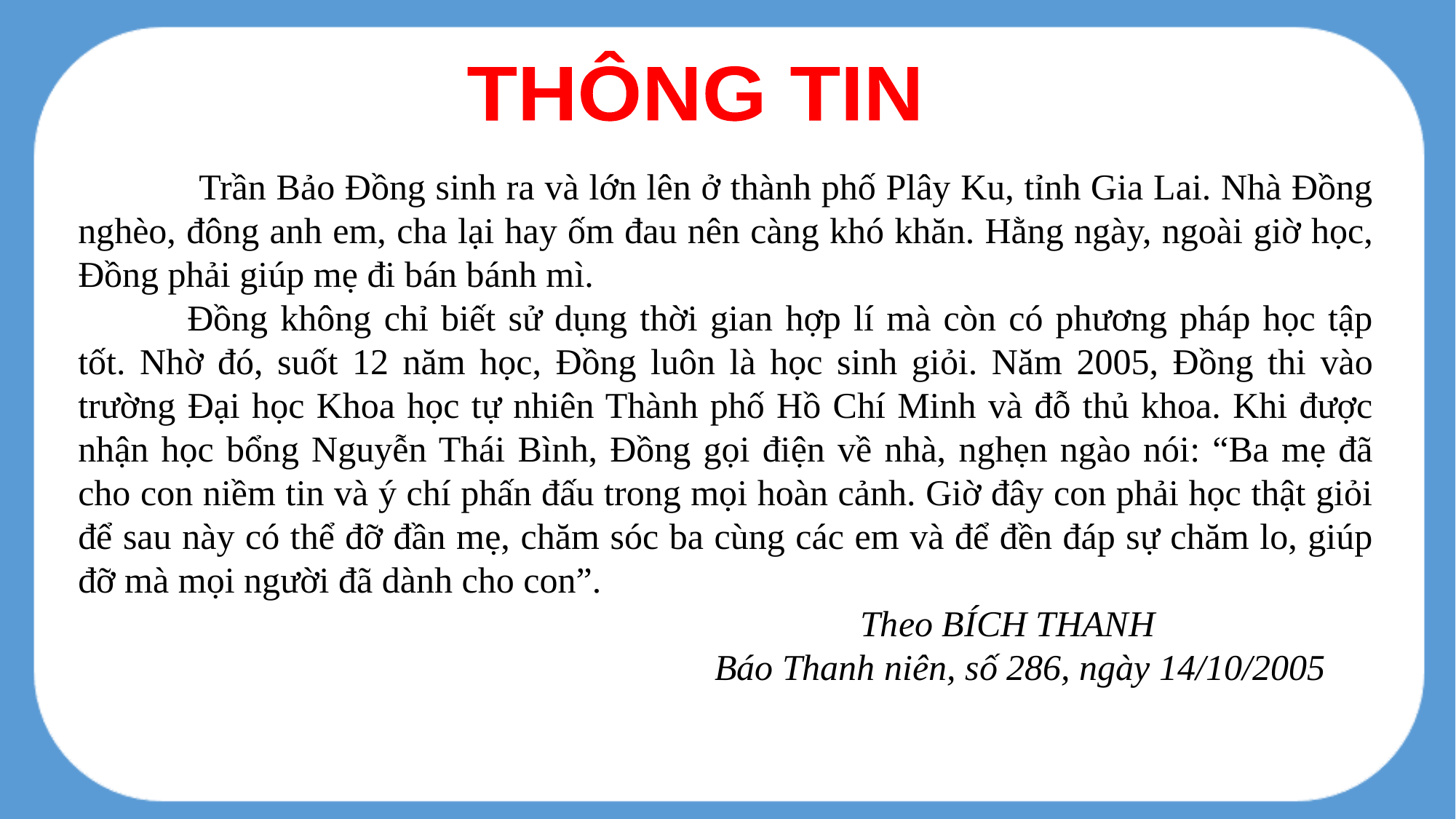

THÔNG TIN
            Trần Bảo Đồng sinh ra và lớn lên ở thành phố Plây Ku, tỉnh Gia Lai. Nhà Đồng nghèo, đông anh em, cha lại hay ốm đau nên càng khó khăn. Hằng ngày, ngoài giờ học, Đồng phải giúp mẹ đi bán bánh mì.
	Đồng không chỉ biết sử dụng thời gian hợp lí mà còn có phương pháp học tập tốt. Nhờ đó, suốt 12 năm học, Đồng luôn là học sinh giỏi. Năm 2005, Đồng thi vào trường Đại học Khoa học tự nhiên Thành phố Hồ Chí Minh và đỗ thủ khoa. Khi được nhận học bổng Nguyễn Thái Bình, Đồng gọi điện về nhà, nghẹn ngào nói: “Ba mẹ đã cho con niềm tin và ý chí phấn đấu trong mọi hoàn cảnh. Giờ đây con phải học thật giỏi để sau này có thể đỡ đần mẹ, chăm sóc ba cùng các em và để đền đáp sự chăm lo, giúp đỡ mà mọi người đã dành cho con”.
                                                                                      Theo BÍCH THANH
                                                                      Báo Thanh niên, số 286, ngày 14/10/2005